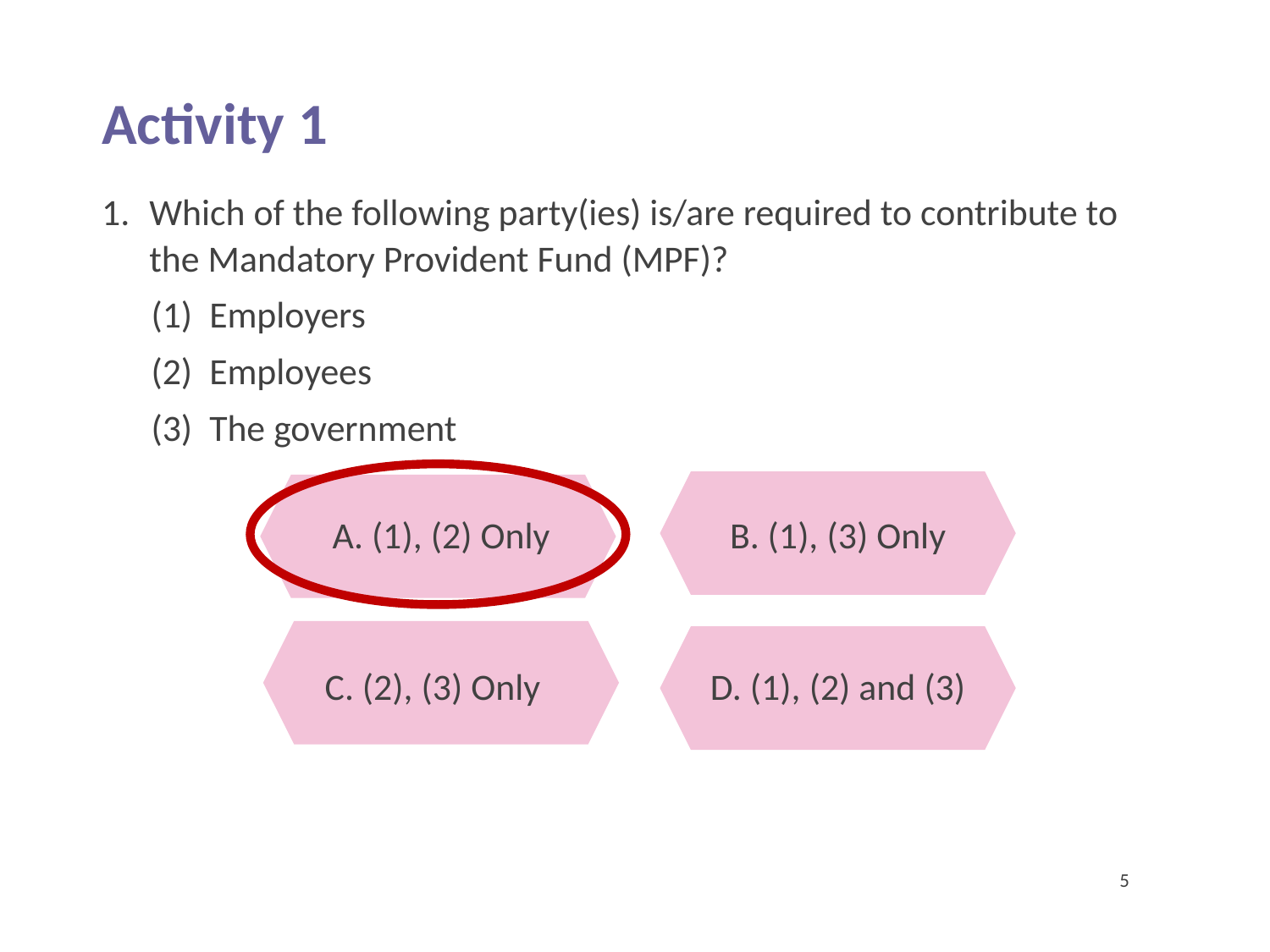

Activity 1
Which of the following party(ies) is/are required to contribute to the Mandatory Provident Fund (MPF)?
  Employers
  Employees
  The government

A. (1), (2) Only
B. (1), (3) Only

C. (2), (3) Only
D. (1), (2) and (3)
5